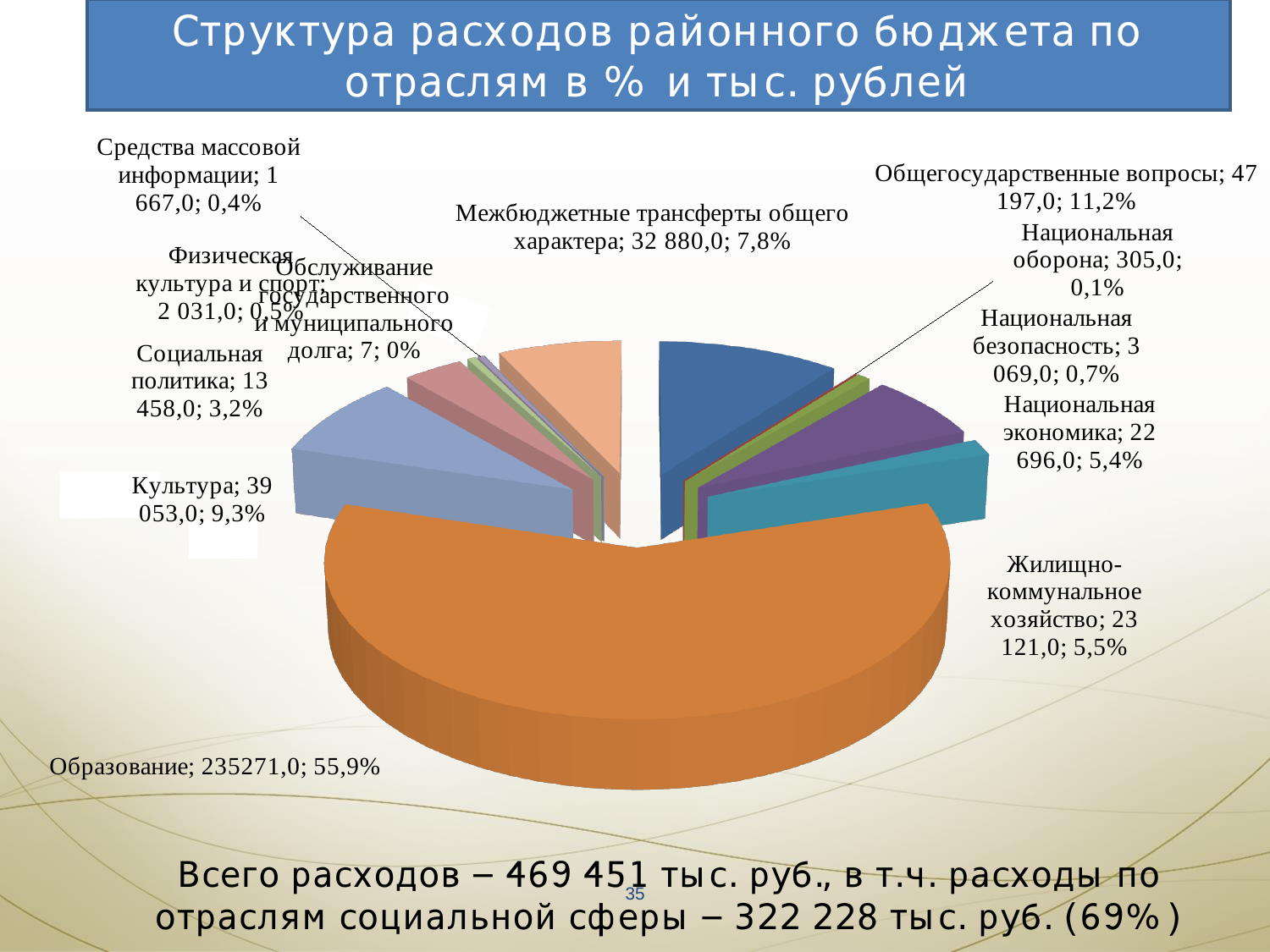

Структура расходов районного бюджета по отраслям в % и тыс. рублей

[unsupported chart]

Всего расходов – 469 451 тыс. руб., в т.ч. расходы по отраслям социальной сферы – 322 228 тыс. руб. (69%)
35